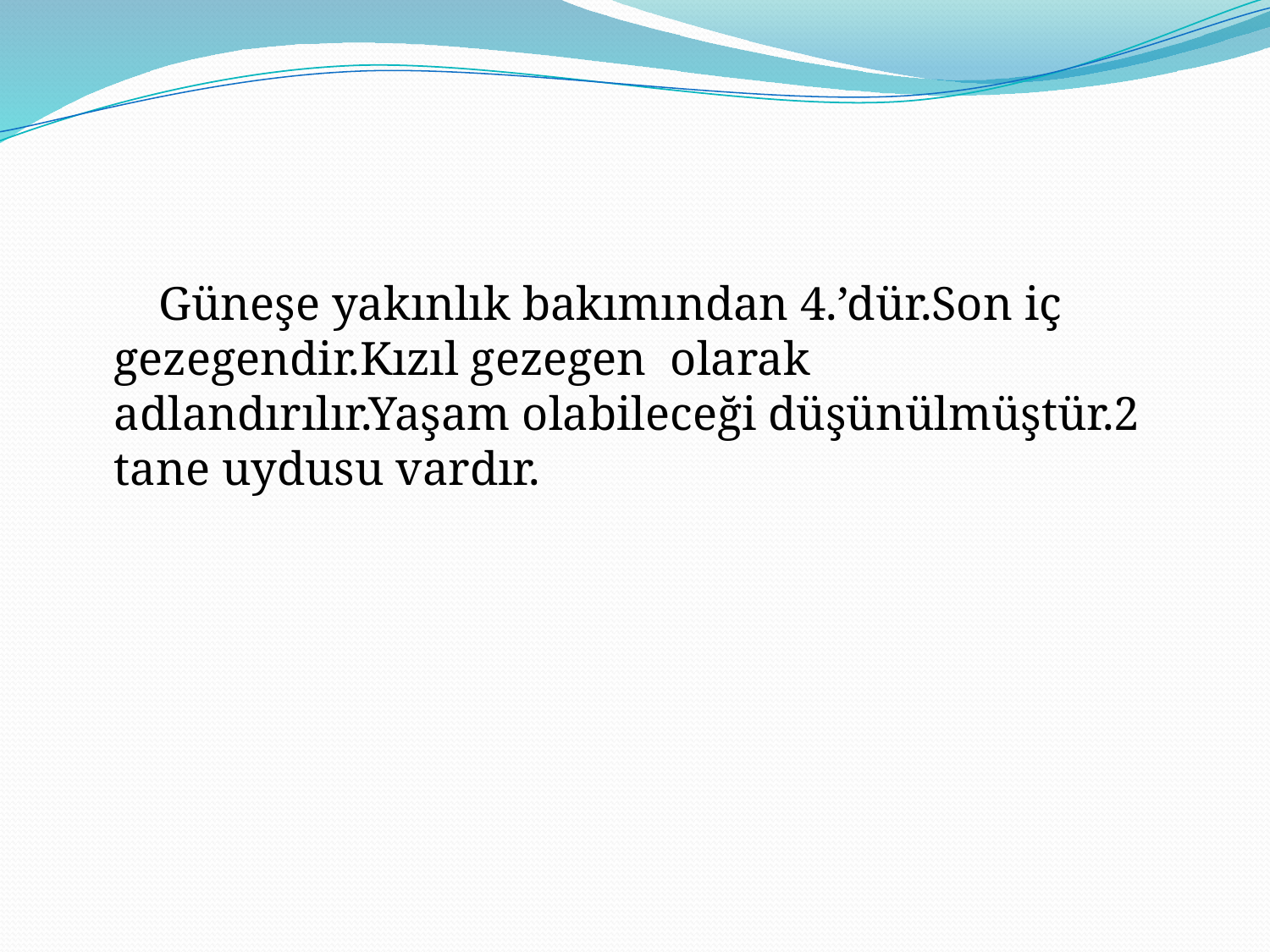

Güneşe yakınlık bakımından 4.’dür.Son iç gezegendir.Kızıl gezegen  olarak  adlandırılır.Yaşam olabileceği düşünülmüştür.2 tane uydusu vardır.